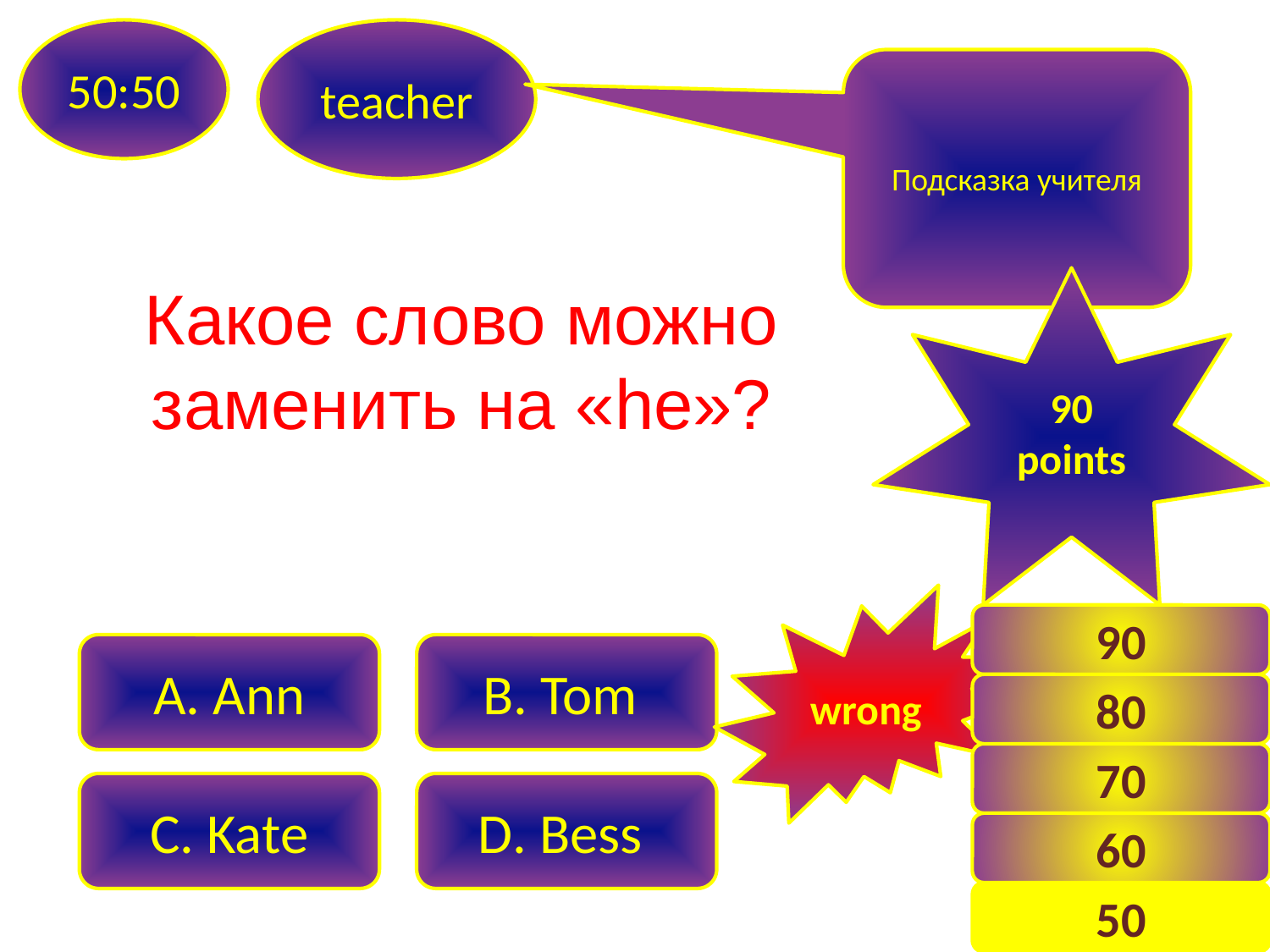

50:50
teacher
Подсказка учителя
Какое слово можно заменить на «he»?

90 points

wrong
90
A. Ann
B. Tom
80
70
C. Kate
D. Bess
60
11
50